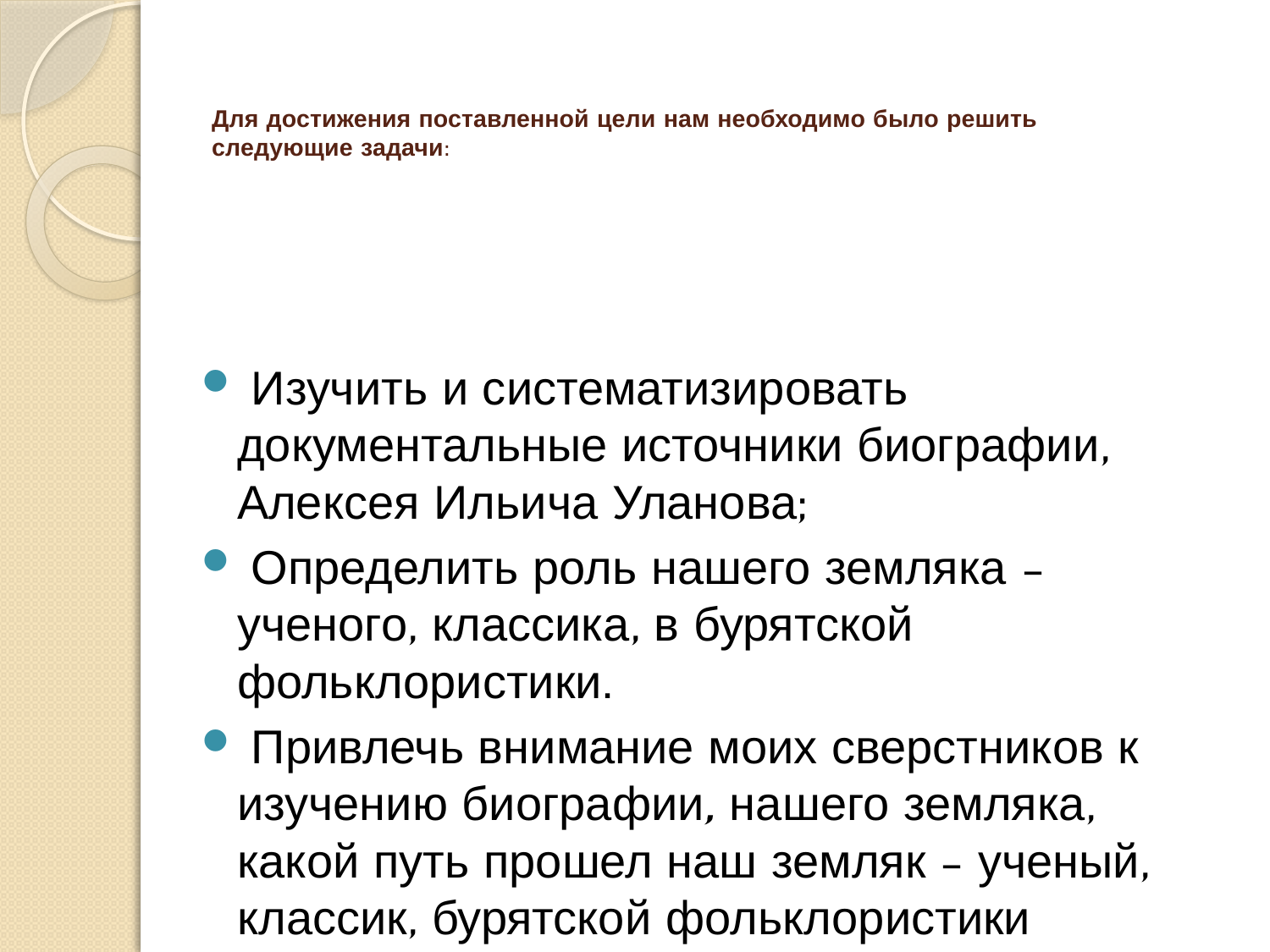

# Для достижения поставленной цели нам необходимо было решить следующие задачи:

 Изучить и систематизировать документальные источники биографии, Алексея Ильича Уланова;
 Определить роль нашего земляка – ученого, классика, в бурятской фольклористики.
 Привлечь внимание моих сверстников к изучению биографии, нашего земляка, какой путь прошел наш земляк – ученый, классик, бурятской фольклористики